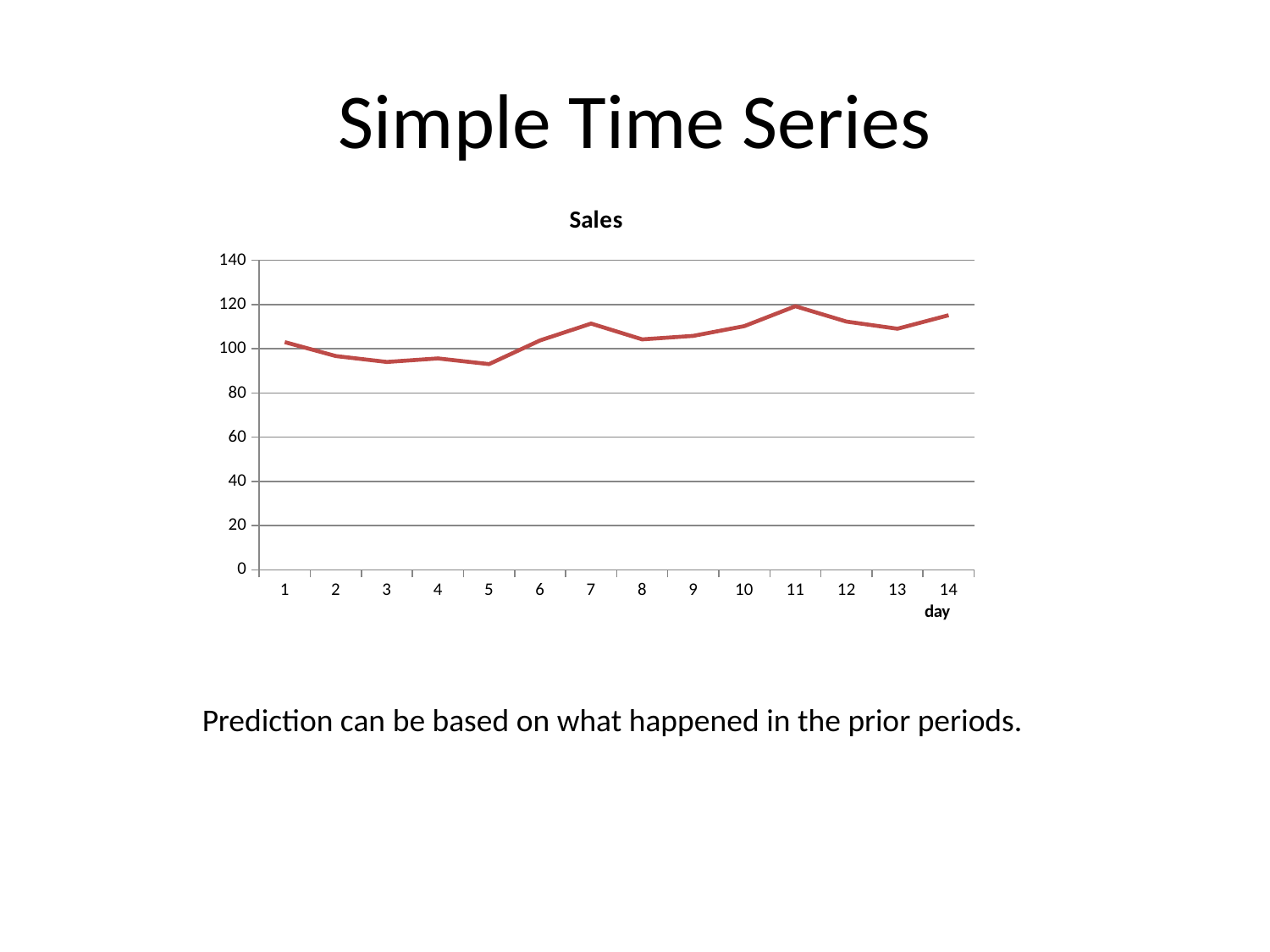

# Simple Time Series

### Chart:

| Category | Sales |
|---|---|
| 1 | 103.0 |
| 2 | 96.7 |
| 3 | 94.03 |
| 4 | 95.62700000000001 |
| 5 | 93.06430000000002 |
| 6 | 103.75787000000001 |
| 7 | 111.38208300000001 |
| 8 | 104.24387470000002 |
| 9 | 105.81948723000001 |
| 10 | 110.23753850700001 |
| 11 | 119.21378465630002 |
| 12 | 112.29240619067001 |
| 13 | 109.06316557160302 |
| 14 | 115.15684901444253 |
Prediction can be based on what happened in the prior periods.